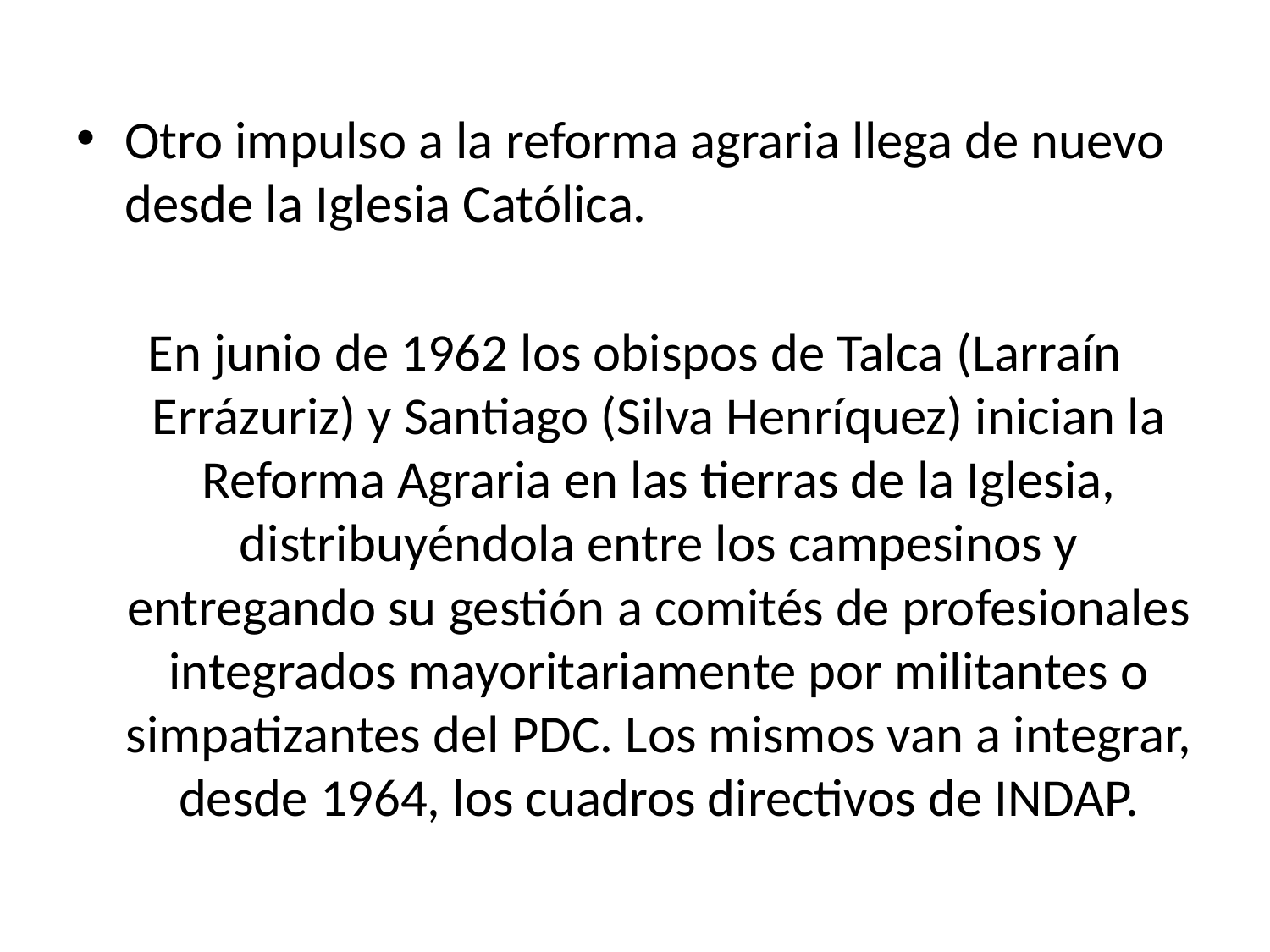

Otro impulso a la reforma agraria llega de nuevo desde la Iglesia Católica.

En junio de 1962 los obispos de Talca (Larraín Errázuriz) y Santiago (Silva Henríquez) inician la Reforma Agraria en las tierras de la Iglesia, distribuyéndola entre los campesinos y entregando su gestión a comités de profesionales integrados mayoritariamente por militantes o simpatizantes del PDC. Los mismos van a integrar, desde 1964, los cuadros directivos de INDAP.